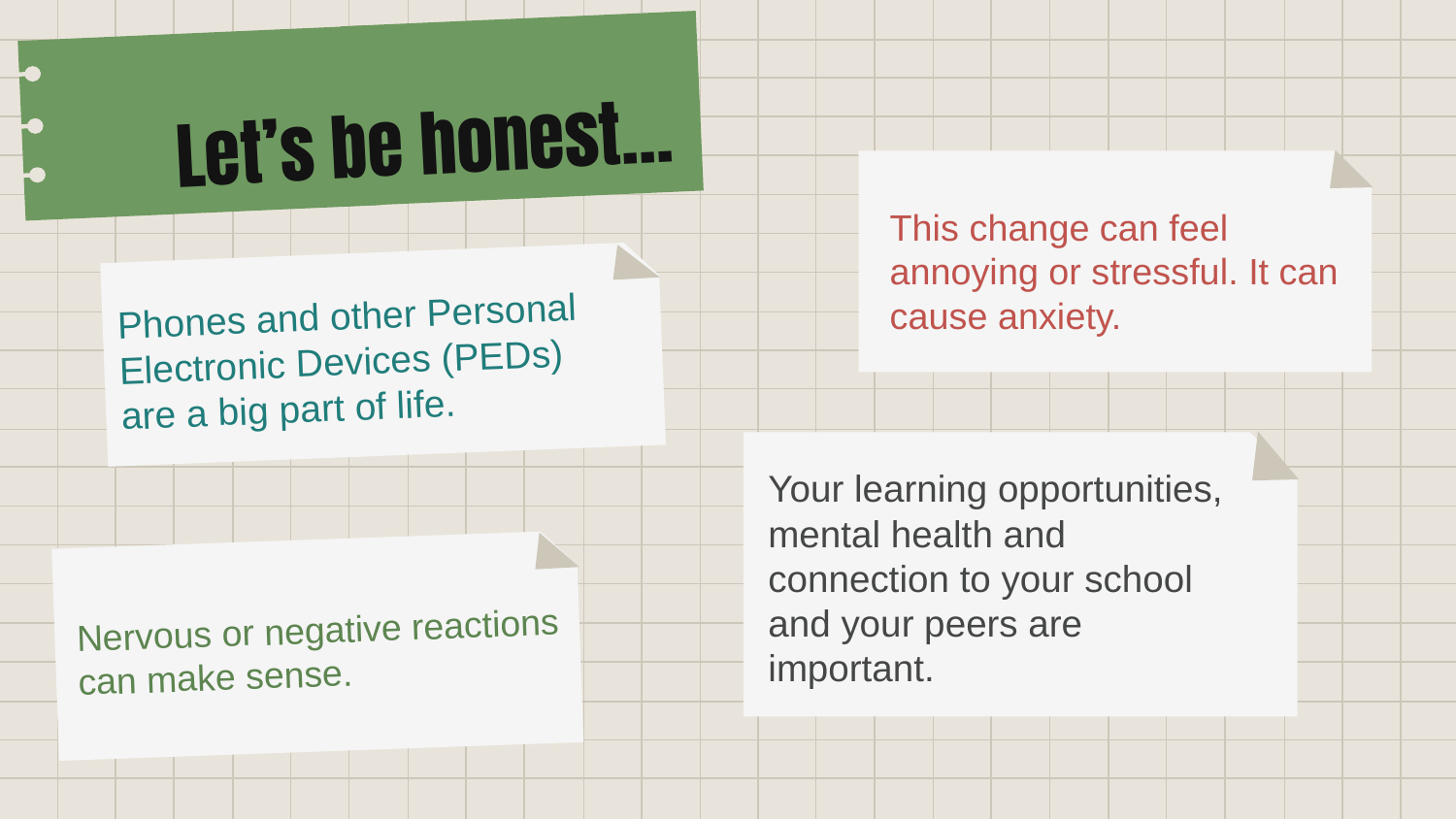

Let’s be honest…

This change can feel annoying or stressful. It can cause anxiety.

Phones and other Personal Electronic Devices (PEDs) are a big part of life.

Your learning opportunities, mental health and connection to your school and your peers are important.

Nervous or negative reactions can make sense.